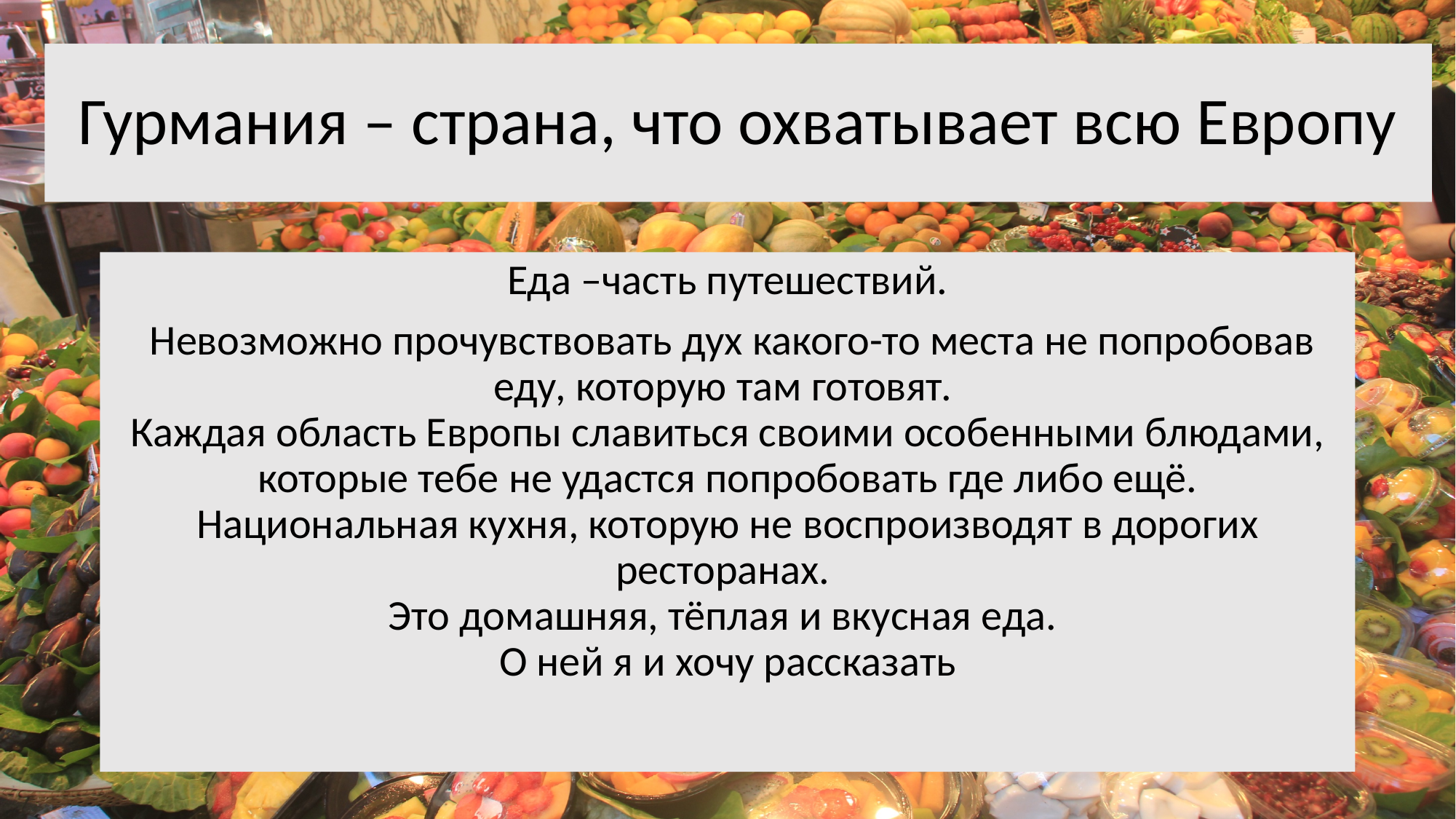

# Гурмания – страна, что охватывает всю Европу
Еда –часть путешествий.
 Невозможно прочувствовать дух какого-то места не попробовав еду, которую там готовят.
Каждая область Европы славиться своими особенными блюдами, которые тебе не удастся попробовать где либо ещё.
Национальная кухня, которую не воспроизводят в дорогих ресторанах.
Это домашняя, тёплая и вкусная еда.
О ней я и хочу рассказать